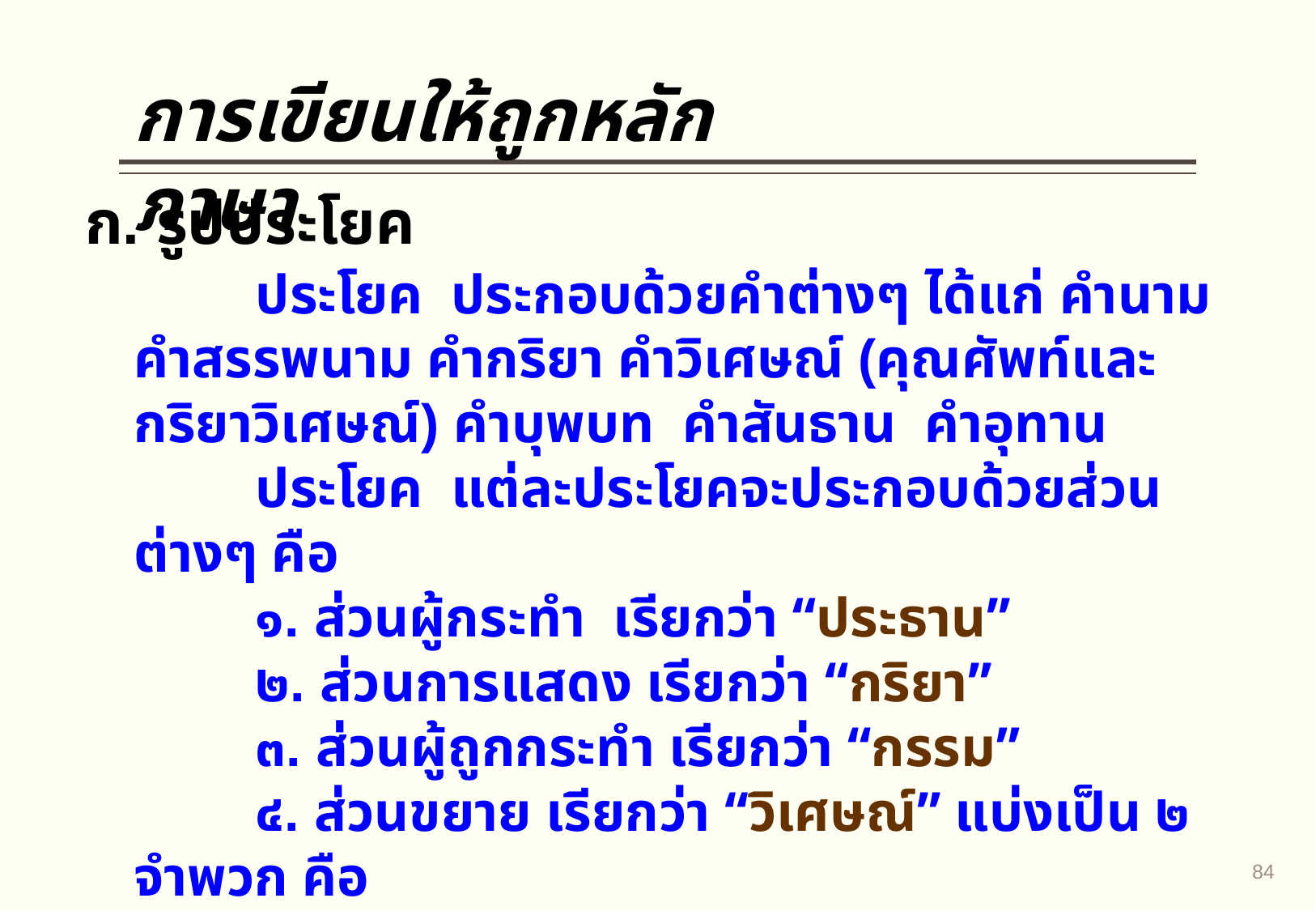

การเขียนให้ถูกหลักภาษา
ก. รูปประโยค
	ประโยค  ประกอบด้วยคำต่างๆ ได้แก่ คำนาม คำสรรพนาม คำกริยา คำวิเศษณ์ (คุณศัพท์และกริยาวิเศษณ์) คำบุพบท  คำสันธาน  คำอุทาน
	ประโยค  แต่ละประโยคจะประกอบด้วยส่วนต่างๆ คือ
	๑. ส่วนผู้กระทำ  เรียกว่า “ประธาน”
	๒. ส่วนการแสดง เรียกว่า “กริยา”
	๓. ส่วนผู้ถูกกระทำ เรียกว่า “กรรม”
	๔. ส่วนขยาย เรียกว่า “วิเศษณ์” แบ่งเป็น ๒ จำพวก คือ
		ก) ขยายประธาน หรือขยายกรรม เรียกว่า “คุณศัพท์”
		ข) ขยายกริยา เรียกว่า “กริยาวิเศษณ์”
84